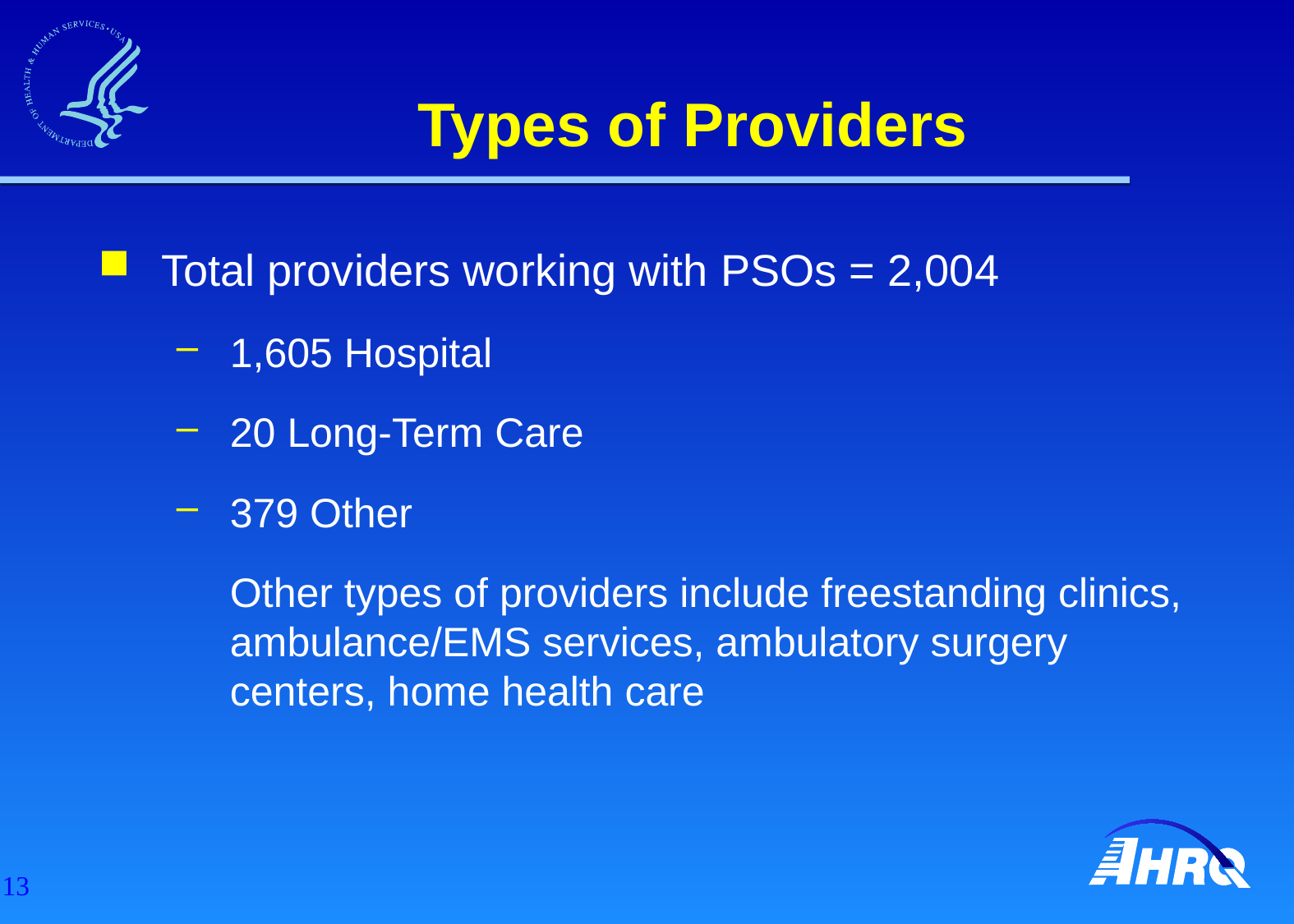

# Types of Providers
Total providers working with PSOs = 2,004
1,605 Hospital
20 Long-Term Care
379 Other
	Other types of providers include freestanding clinics, ambulance/EMS services, ambulatory surgery centers, home health care